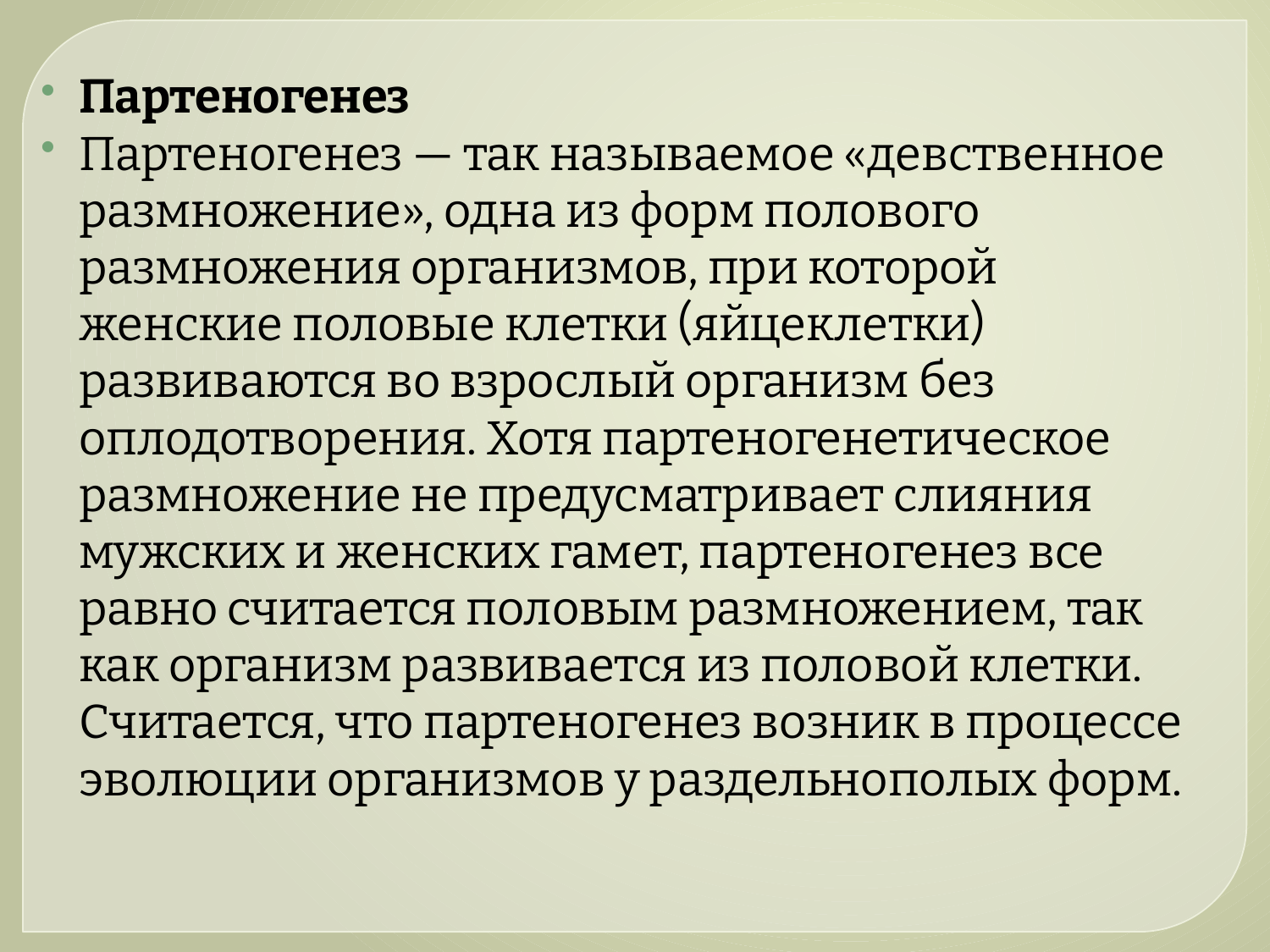

Партеногенез
Партеногенез — так называемое «девственное размножение», одна из форм полового размножения организмов, при которой женские половые клетки (яйцеклетки) развиваются во взрослый организм без оплодотворения. Хотя партеногенетическое размножение не предусматривает слияния мужских и женских гамет, партеногенез все равно считается половым размножением, так как организм развивается из половой клетки. Считается, что партеногенез возник в процессе эволюции организмов у раздельнополых форм.